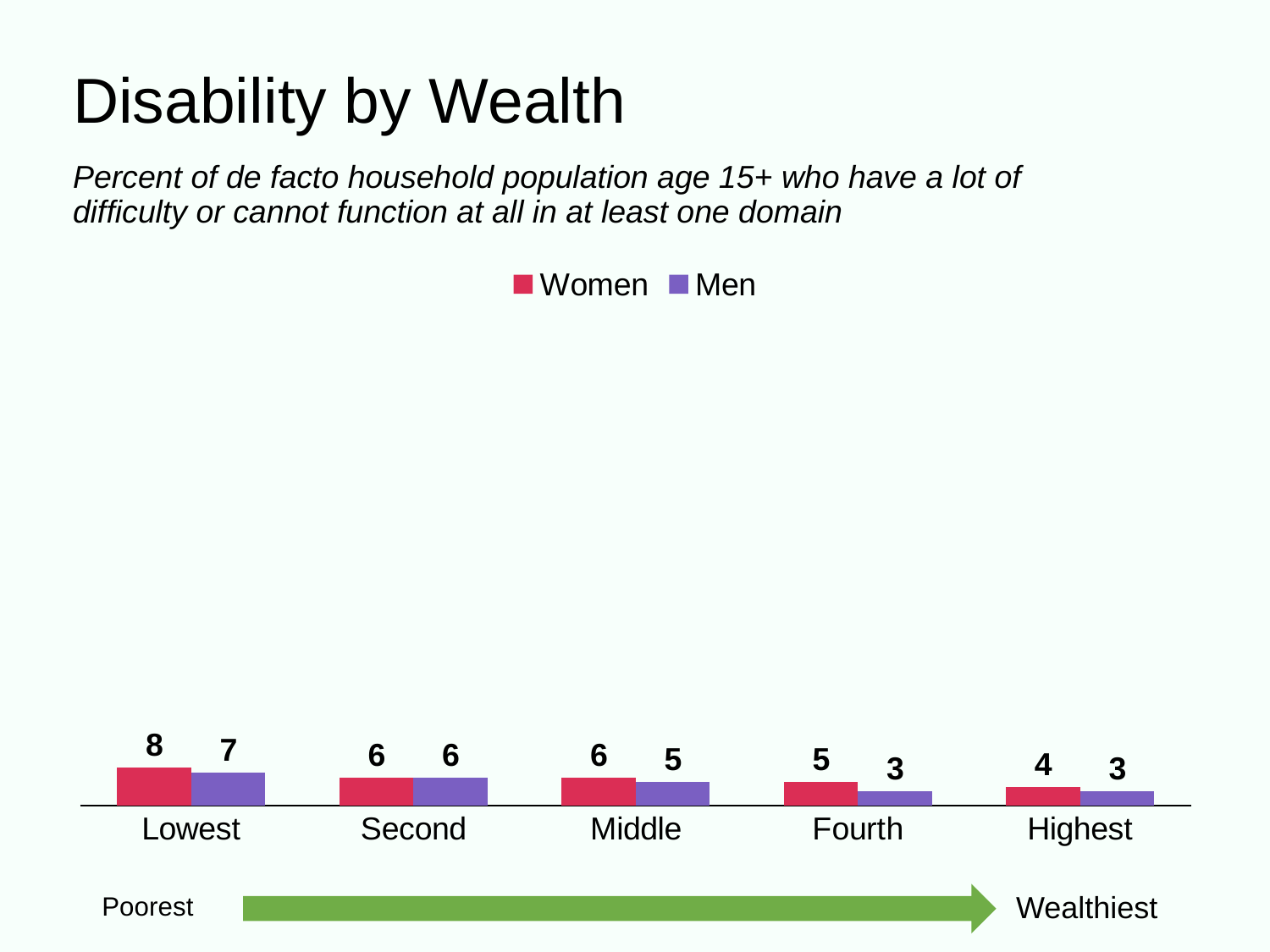

# Disability by Wealth
Percent of de facto household population age 15+ who have a lot of difficulty or cannot function at all in at least one domain

### Chart

| Category | Women | Men |
|---|---|---|
| Lowest | 8.0 | 7.0 |
| Second | 6.0 | 6.0 |
| Middle | 6.0 | 5.0 |
| Fourth | 5.0 | 3.0 |
| Highest | 4.0 | 3.0 |
Wealthiest
Poorest